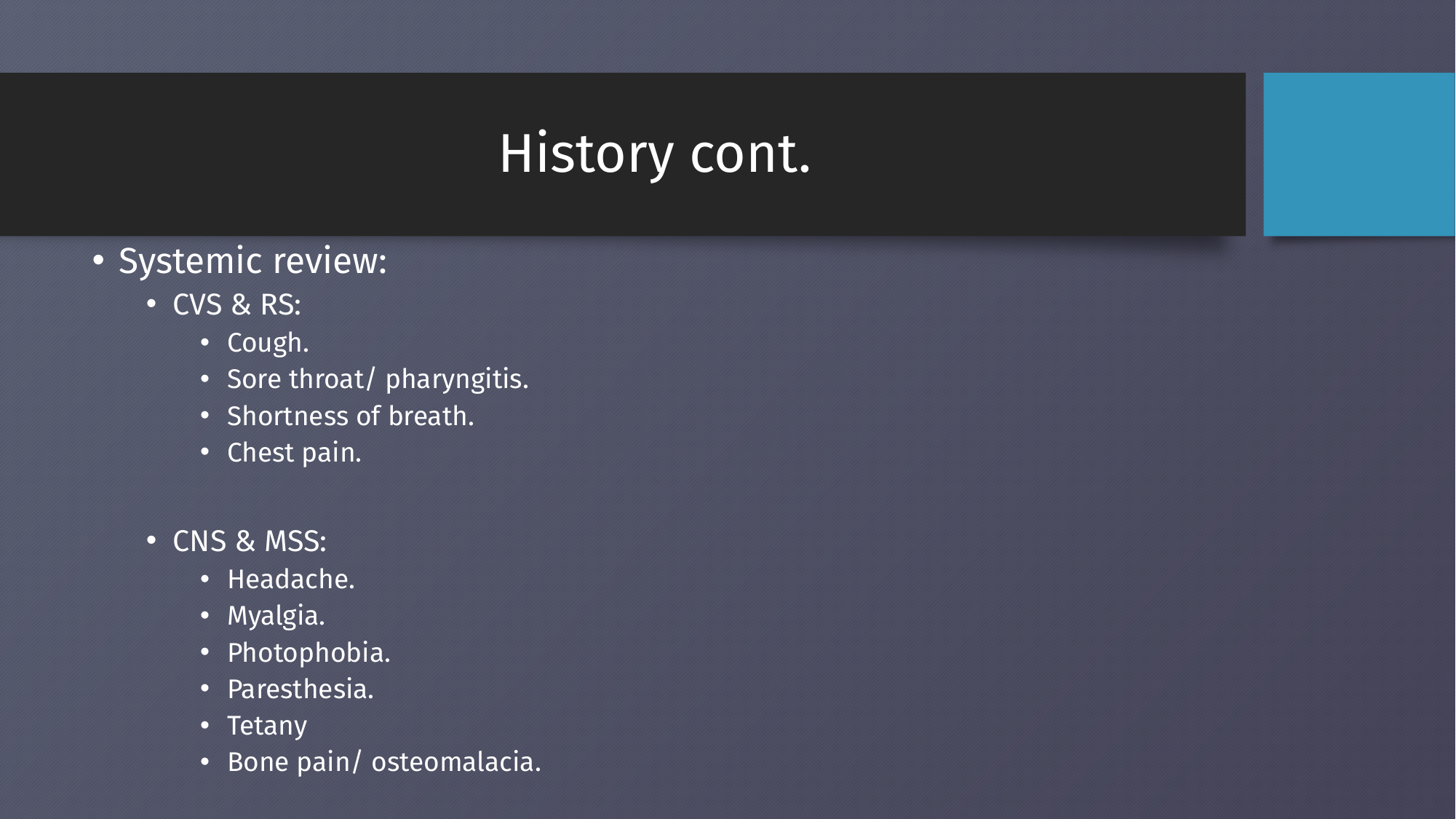

# History cont.
Systemic review:
CVS & RS:
Cough.
Sore throat/ pharyngitis.
Shortness of breath.
Chest pain.

CNS & MSS:
Headache.
Myalgia.
Photophobia.
Paresthesia.
Tetany
Bone pain/ osteomalacia.